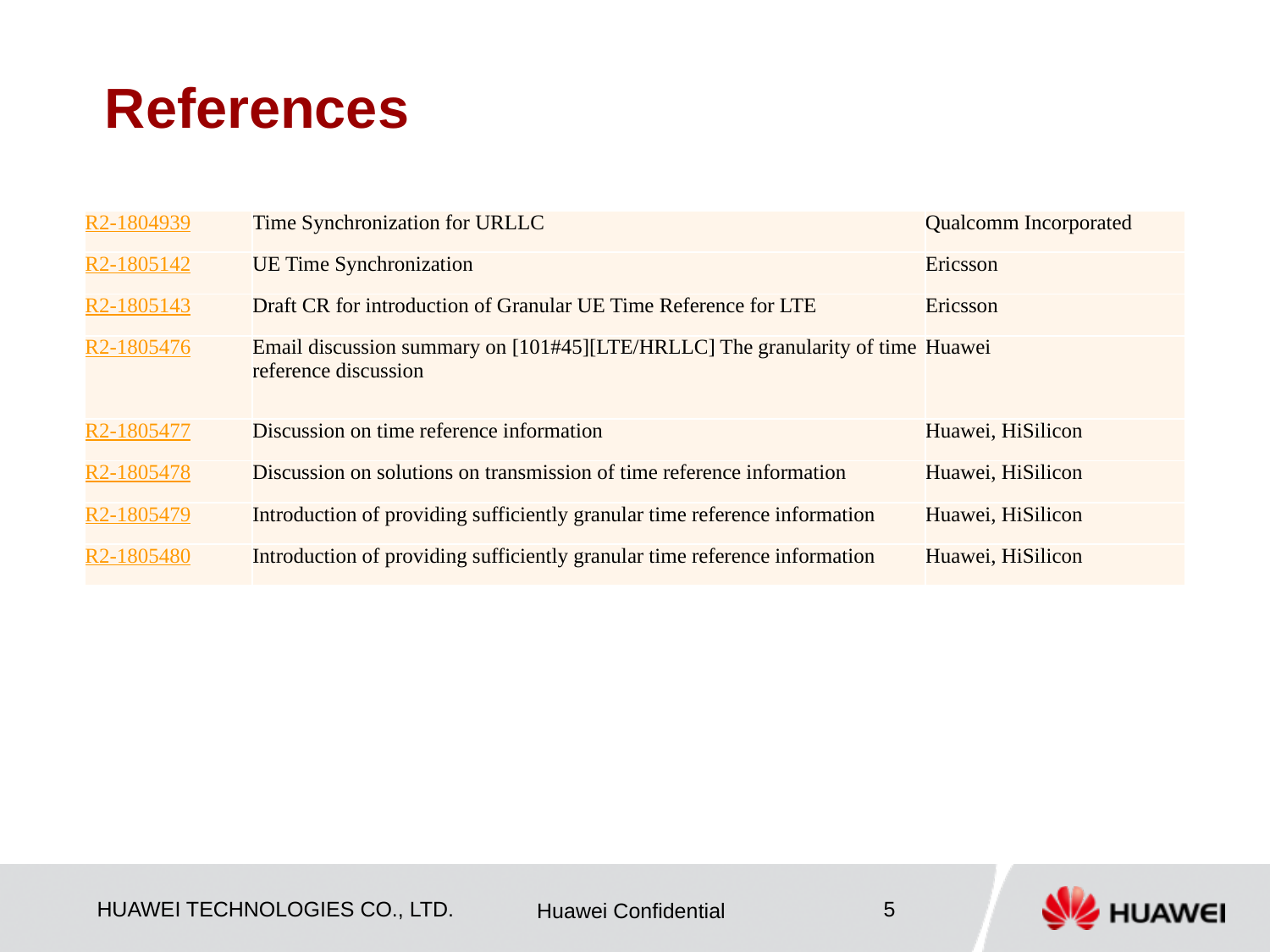

# References
| R2-1804939 | Time Synchronization for URLLC | Qualcomm Incorporated |
| --- | --- | --- |
| R2-1805142 | UE Time Synchronization | Ericsson |
| R2-1805143 | Draft CR for introduction of Granular UE Time Reference for LTE | Ericsson |
| R2-1805476 | Email discussion summary on [101#45][LTE/HRLLC] The granularity of time reference discussion | Huawei |
| R2-1805477 | Discussion on time reference information | Huawei, HiSilicon |
| R2-1805478 | Discussion on solutions on transmission of time reference information | Huawei, HiSilicon |
| R2-1805479 | Introduction of providing sufficiently granular time reference information | Huawei, HiSilicon |
| R2-1805480 | Introduction of providing sufficiently granular time reference information | Huawei, HiSilicon |